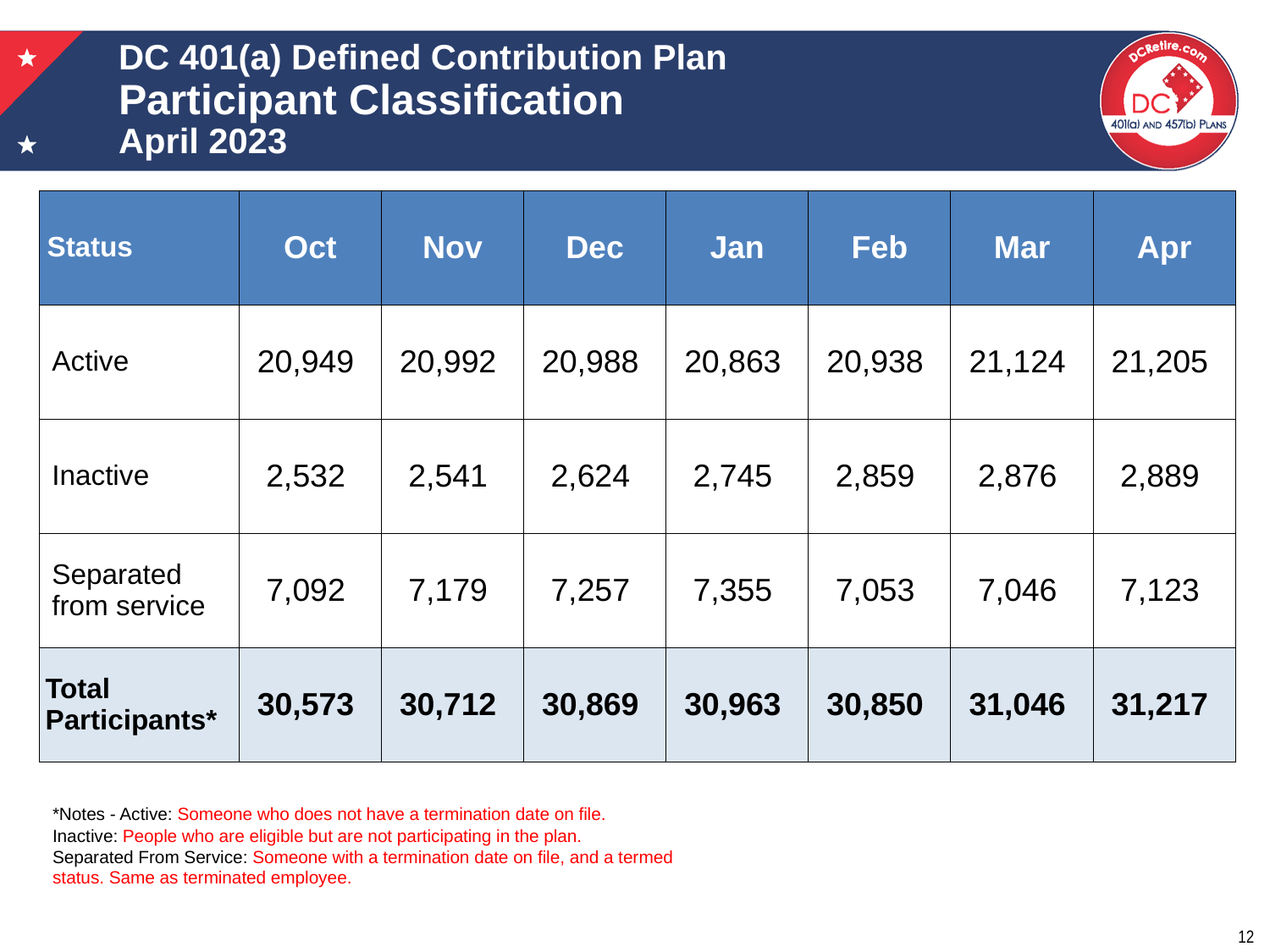

# DC 401(a) Defined Contribution Plan Participant Classification April 2023
| Status | Oct | Nov | Dec | Jan | Feb | Mar | Apr |
| --- | --- | --- | --- | --- | --- | --- | --- |
| Active | 20,949 | 20,992 | 20,988 | 20,863 | 20,938 | 21,124 | 21,205 |
| Inactive | 2,532 | 2,541 | 2,624 | 2,745 | 2,859 | 2,876 | 2,889 |
| Separated from service | 7,092 | 7,179 | 7,257 | 7,355 | 7,053 | 7,046 | 7,123 |
| Total Participants\* | 30,573 | 30,712 | 30,869 | 30,963 | 30,850 | 31,046 | 31,217 |
*Notes - Active: Someone who does not have a termination date on file.
Inactive: People who are eligible but are not participating in the plan.
Separated From Service: Someone with a termination date on file, and a termed status. Same as terminated employee.